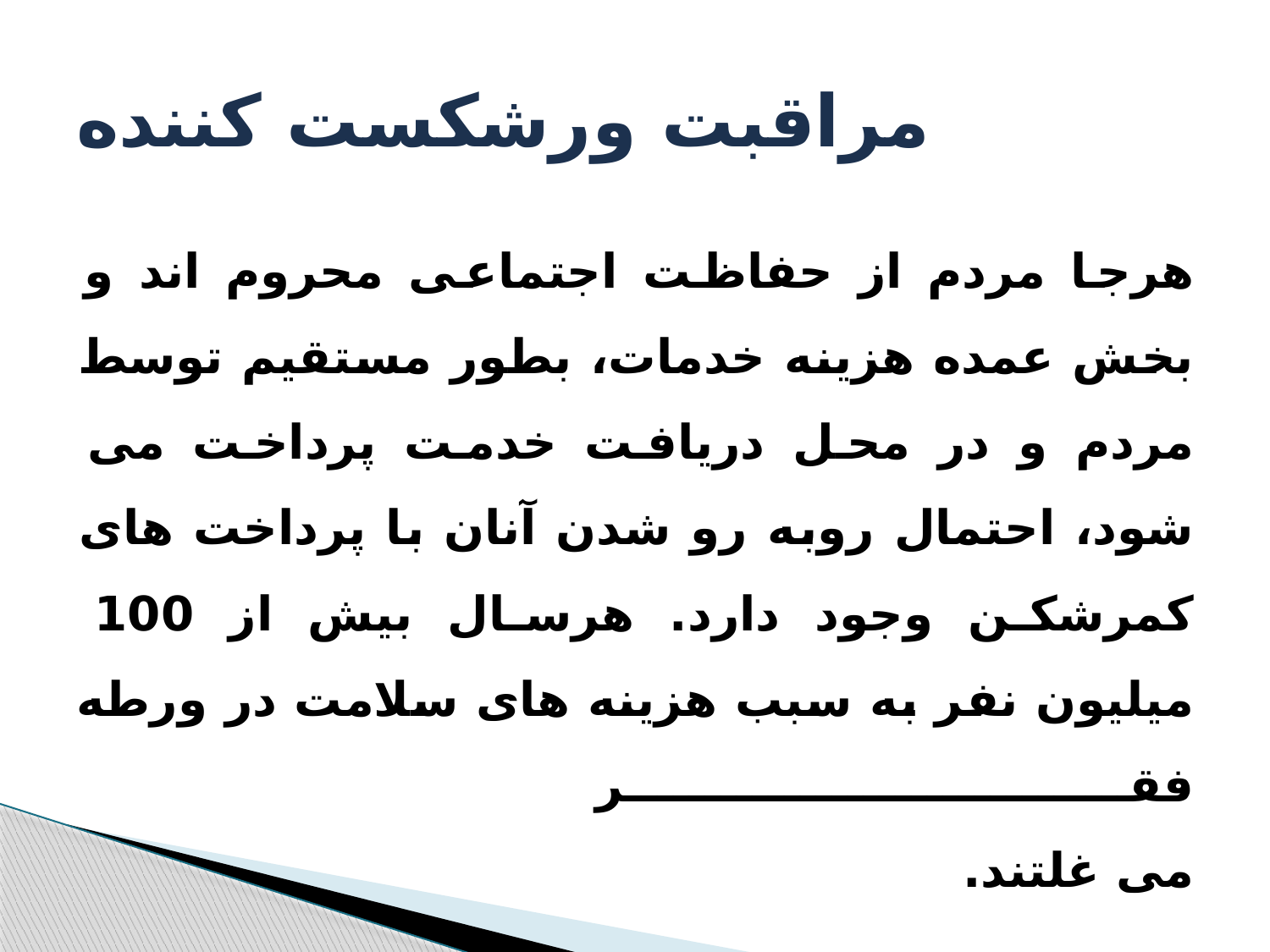

# مراقبت ورشکست کننده
هرجا مردم از حفاظت اجتماعی محروم اند و بخش عمده هزینه خدمات، بطور مستقیم توسط مردم و در محل دریافت خدمت پرداخت می شود، احتمال روبه رو شدن آنان با پرداخت های کمرشکن وجود دارد. هرسال بیش از 100 میلیون نفر به سبب هزینه های سلامت در ورطه فقر
می غلتند.